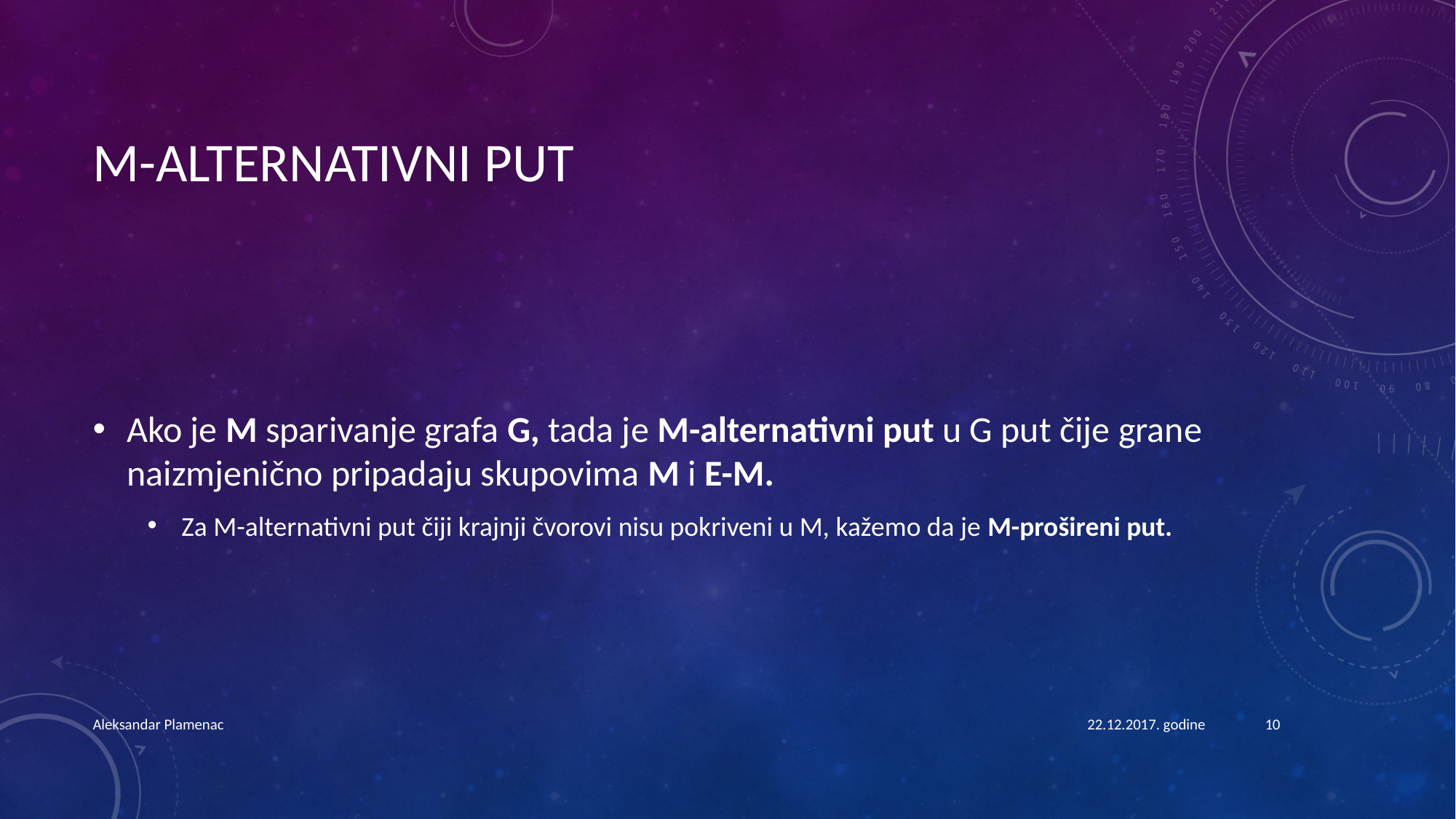

# M-alternativni put
Ako je M sparivanje grafa G, tada je M-alternativni put u G put čije grane naizmjenično pripadaju skupovima M i E-M.
Za M-alternativni put čiji krajnji čvorovi nisu pokriveni u M, kažemo da je M-prošireni put.
Aleksandar Plamenac
22.12.2017. godine
10